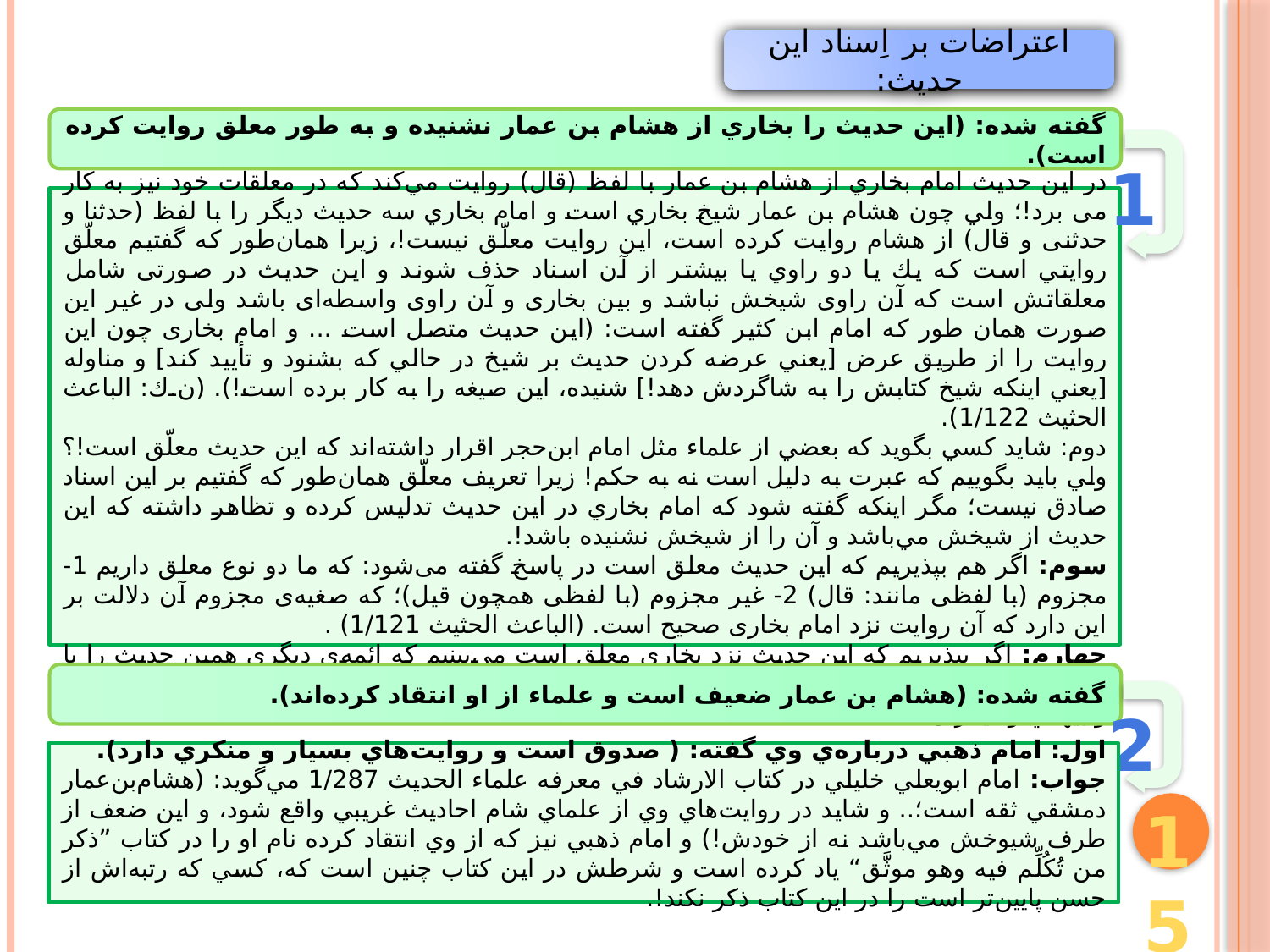

اعتراضات بر اِسناد اين حديث:
گفته شده: (اين حديث را بخاري از هشام بن عمار نشنيده و به طور معلق روايت كرده است).
1

جواب: اول: معلق به روايتي گفته مي‌شود كه از ابتداي اسناد از جهت صاحب كتاب، يك يا دو راوي يا بيشتر حذف شوند و صاحب روايت از الفاظي همچون (قال) و (قيل) و (روي) و (عن) استفاده كند!.
در اين حديث امام بخاري از هشام بن عمار با لفظ (قال) روايت مي‌كند که در معلقات خود نيز به کار می برد!؛ ولي چون هشام بن عمار شيخ بخاري است و امام بخاري سه حديث دیگر را با لفظ (حدثنا و حدثنی و قال) از هشام روایت کرده است، اين روايت معلّق نيست!، زيرا همان‌طور كه گفتيم معلّق روايتي است كه يك يا دو راوي يا بيشتر از آن اسناد حذف شوند و این حديث در صورتی شامل معلقاتش است که آن راوی شیخش نباشد و بین بخاری و آن راوی واسطه‌ای باشد ولی در غیر این صورت همان طور که امام ابن کثیر گفته است: (اين حديث متصل است ... و امام بخاری چون اين روايت را از طریق عرض [يعني عرضه كردن حديث بر شيخ در حالي كه بشنود و تأييد كند] و مناوله [يعني اينكه شيخ كتابش را به شاگردش دهد!] شنیده، این صیغه را به کار برده است!). (ن.ك: الباعث الحثیث 1/122).
دوم: شايد كسي بگويد كه بعضي از علماء مثل امام ابن‌حجر اقرار داشته‌اند كه اين حديث معلّق است!؟ ولي بايد بگوييم كه عبرت به دليل است نه به حكم! زيرا تعريف معلّق همان‌طور كه گفتيم بر اين اسناد صادق نيست؛ مگر اينكه گفته شود كه امام بخاري در اين حديث تدليس كرده و تظاهر داشته كه اين حديث از شيخش مي‌باشد و آن را از شيخش نشنيده باشد!.
سوم: اگر هم بپذیریم که این حدیث معلق است در پاسخ گفته می‌شود: که ما دو نوع معلق داریم 1- مجزوم (با لفظی مانند: قال) 2- غیر مجزوم (با لفظی همچون قیل)؛ که صغیه‌ی مجزوم آن دلالت بر این دارد که آن روایت نزد امام بخاری صحیح است. (الباعث الحثیث 1/121) .
چهارم: اگر بپذيريم كه اين حديث نزد بخاري معلق است مي‌بينيم كه ائمه‌ي ديگري همين حديث را با اسانيد متصل و صحيحي از هشام بن عمار روايت كرده‌اند مثل: امام ابوعوانه در مستخرجش و طبراني و بيهقي و ديگران ...
گفته شده: (هشام بن عمار ضعيف است و علماء از او انتقاد كرده‌اند).
2

اول: امام ذهبي درباره‌ي وي گفته: ( صدوق است و روايت‌هاي بسيار و منكري دارد).
جواب: امام ابويعلي خليلي در كتاب الارشاد في معرفه علماء الحديث 1/287 مي‌گويد: (هشام‌بن‌عمار دمشقي ثقه است؛.. و شايد در روايت‌هاي وي از علماي شام احاديث غريبي واقع شود، و اين ضعف از طرف شيوخش مي‌باشد نه از خودش!) و امام ذهبي نيز كه از وي انتقاد كرده نام او را در كتاب ”ذكر من تُكُلِّم فيه وهو موثَّق“ ياد كرده است و شرطش در اين كتاب چنين است كه، كسي كه رتبه‌اش از حسن پايين‌تر است را در اين كتاب ذكر نكند!.
15